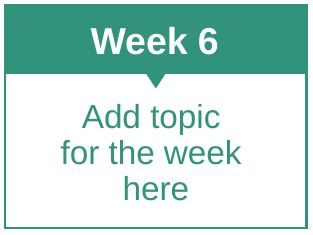

Week 6
Add topic
for the week
here